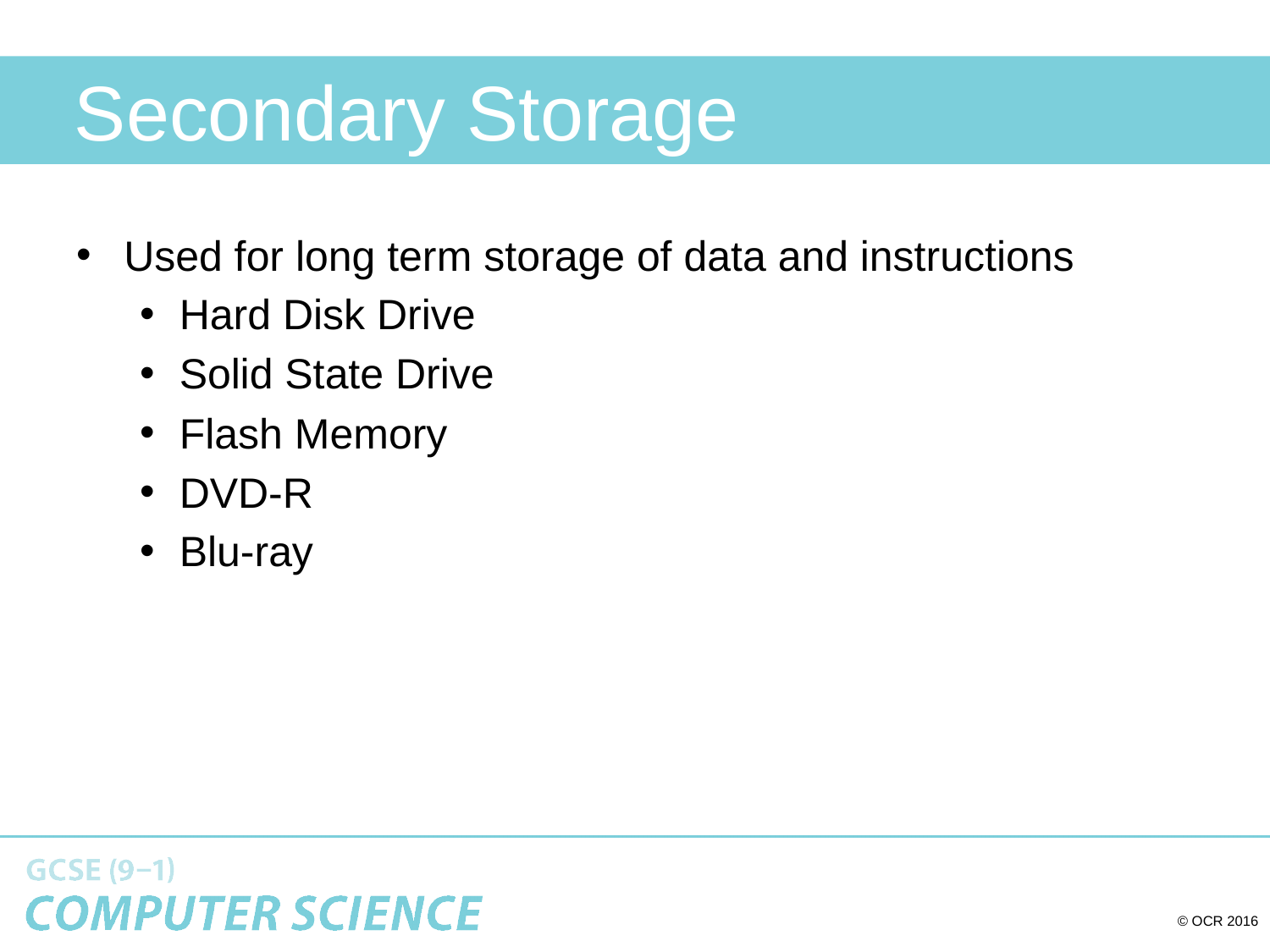

# Secondary Storage
Used for long term storage of data and instructions
Hard Disk Drive
Solid State Drive
Flash Memory
DVD-R
Blu-ray